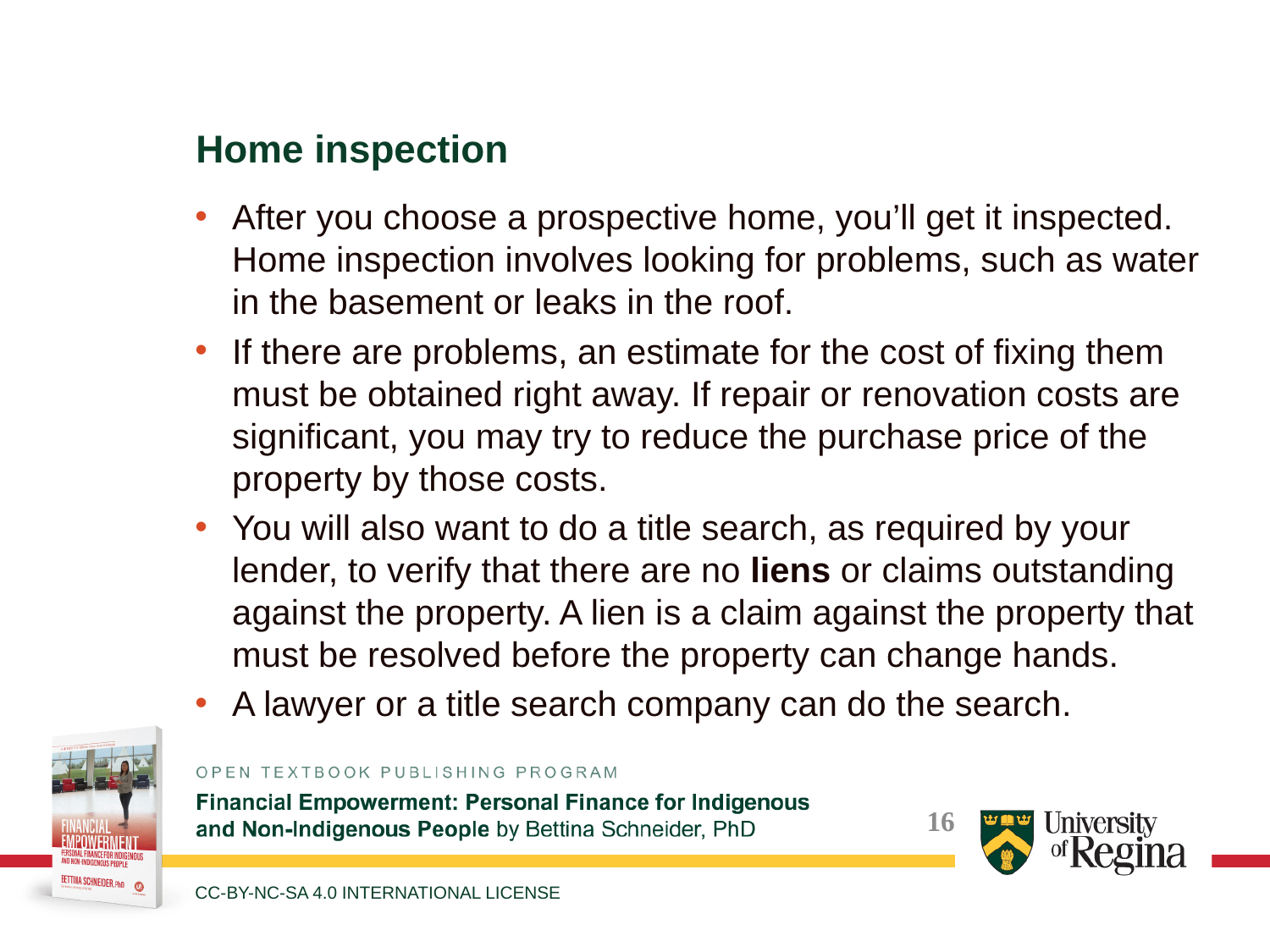

Home inspection
After you choose a prospective home, you’ll get it inspected. Home inspection involves looking for problems, such as water in the basement or leaks in the roof.
If there are problems, an estimate for the cost of fixing them must be obtained right away. If repair or renovation costs are significant, you may try to reduce the purchase price of the property by those costs.
You will also want to do a title search, as required by your lender, to verify that there are no liens or claims outstanding against the property. A lien is a claim against the property that must be resolved before the property can change hands.
A lawyer or a title search company can do the search.
CC-BY-NC-SA 4.0 INTERNATIONAL LICENSE